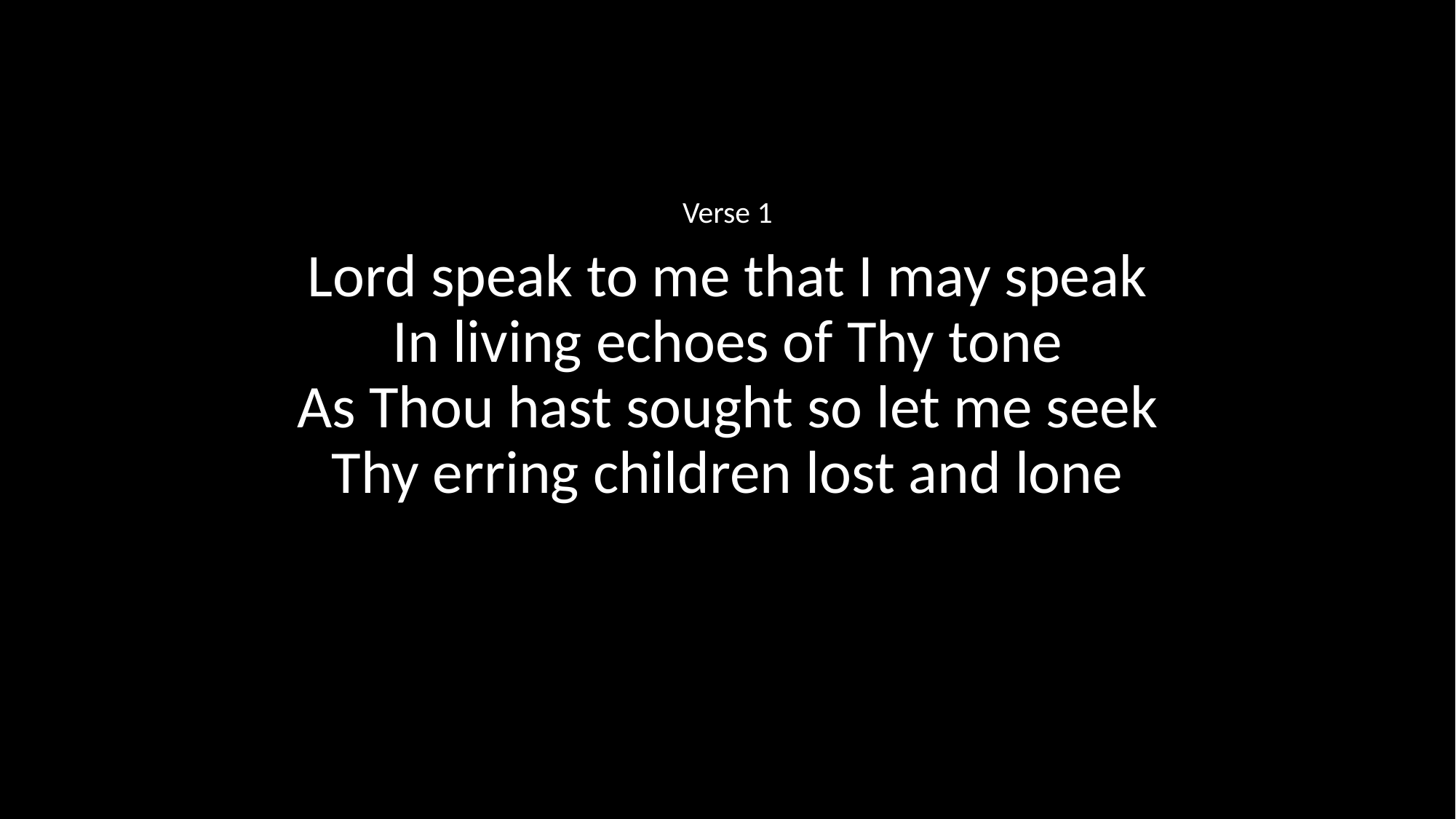

Verse 1
Lord speak to me that I may speak
In living echoes of Thy tone
As Thou hast sought so let me seek
Thy erring children lost and lone